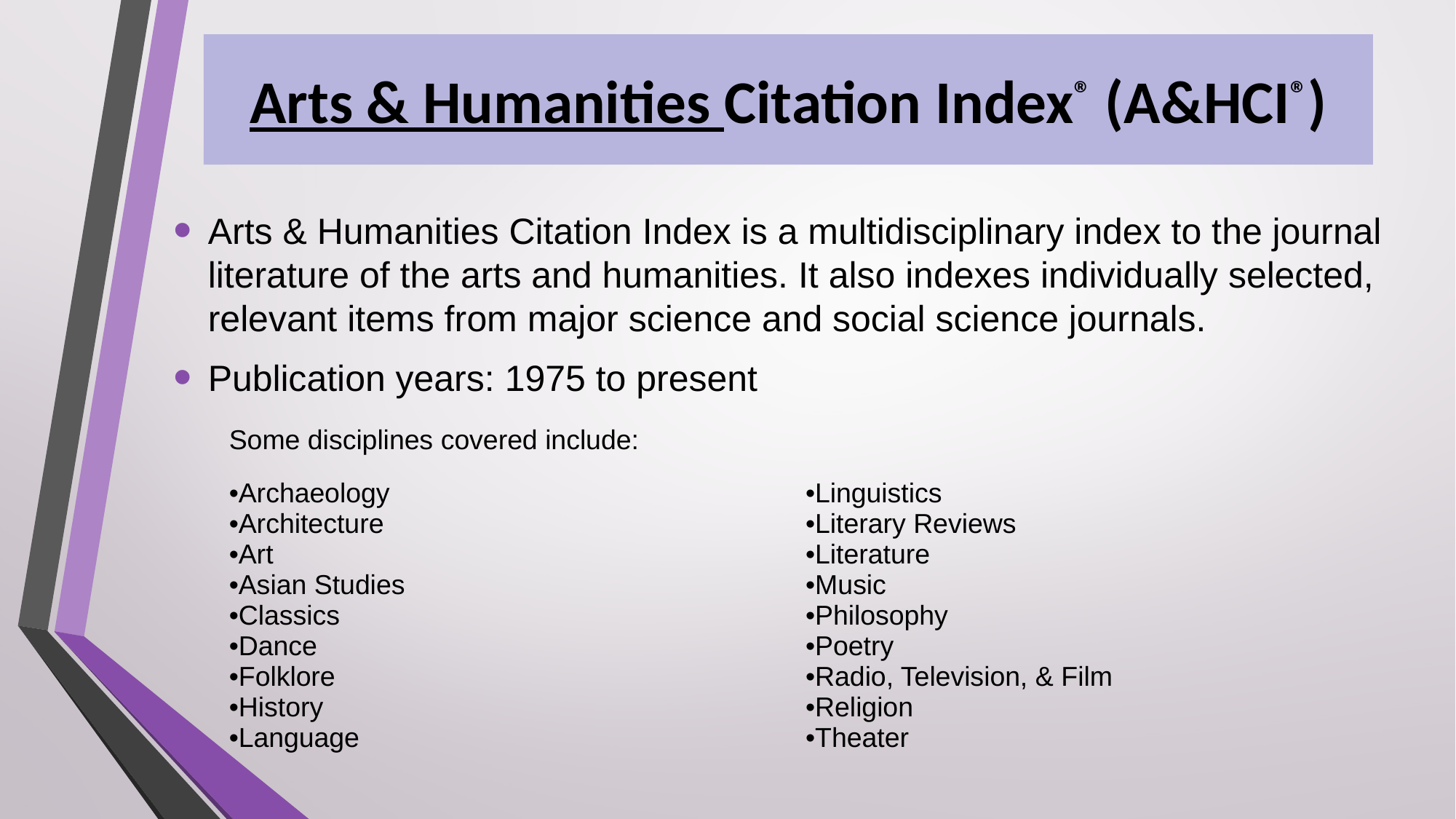

# Arts & Humanities Citation Index® (A&HCI®)
Arts & Humanities Citation Index is a multidisciplinary index to the journal literature of the arts and humanities. It also indexes individually selected, relevant items from major science and social science journals.
Publication years: 1975 to present
| Some disciplines covered include: |  |
| --- | --- |
| Archaeology Architecture Art Asian Studies Classics Dance Folklore History Language | Linguistics Literary Reviews Literature Music Philosophy Poetry Radio, Television, & Film Religion Theater |